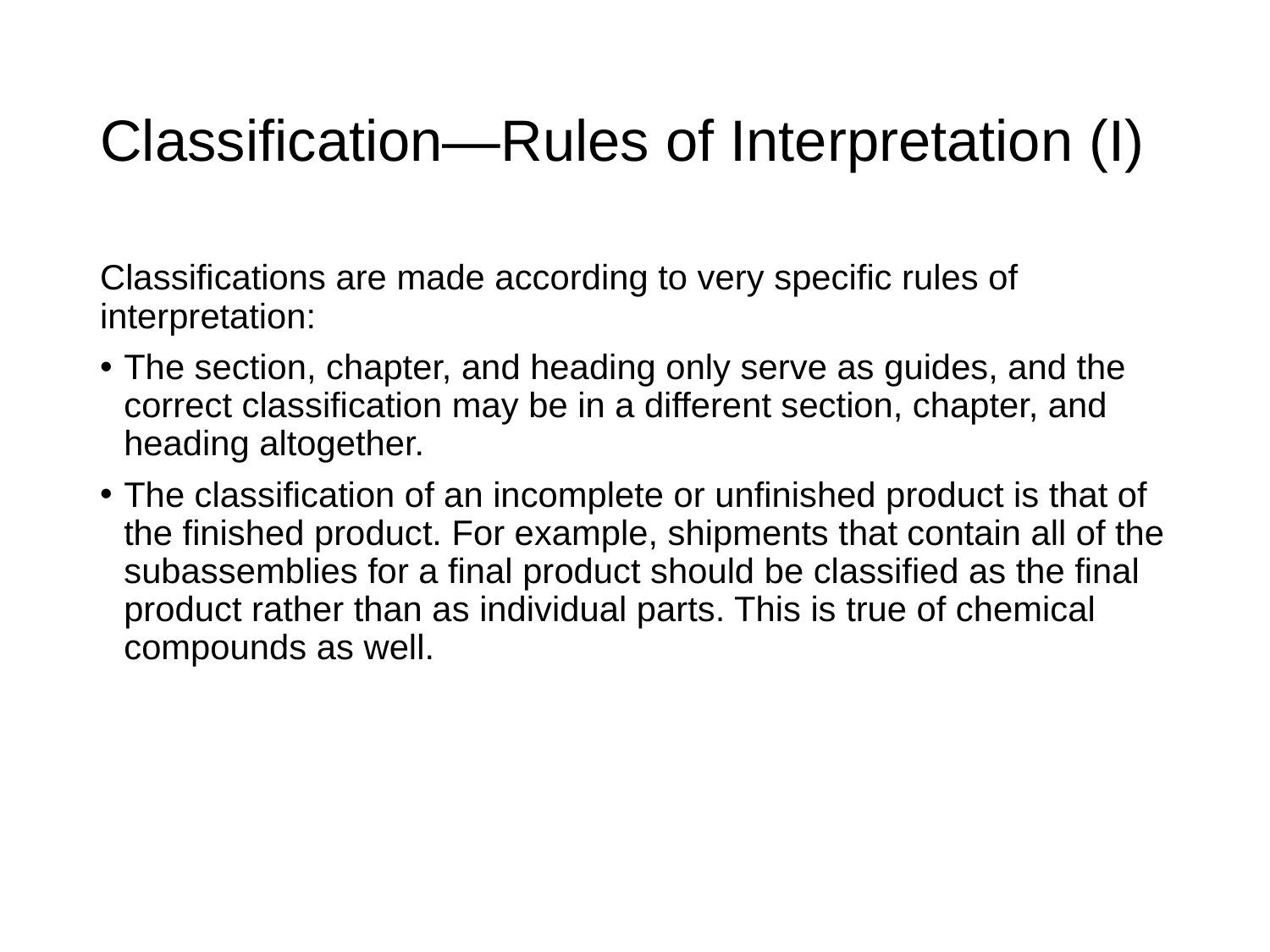

# Classification—Rules of Interpretation (I)
Classifications are made according to very specific rules of interpretation:
The section, chapter, and heading only serve as guides, and the correct classification may be in a different section, chapter, and heading altogether.
The classification of an incomplete or unfinished product is that of the finished product. For example, shipments that contain all of the subassemblies for a final product should be classified as the final product rather than as individual parts. This is true of chemical compounds as well.